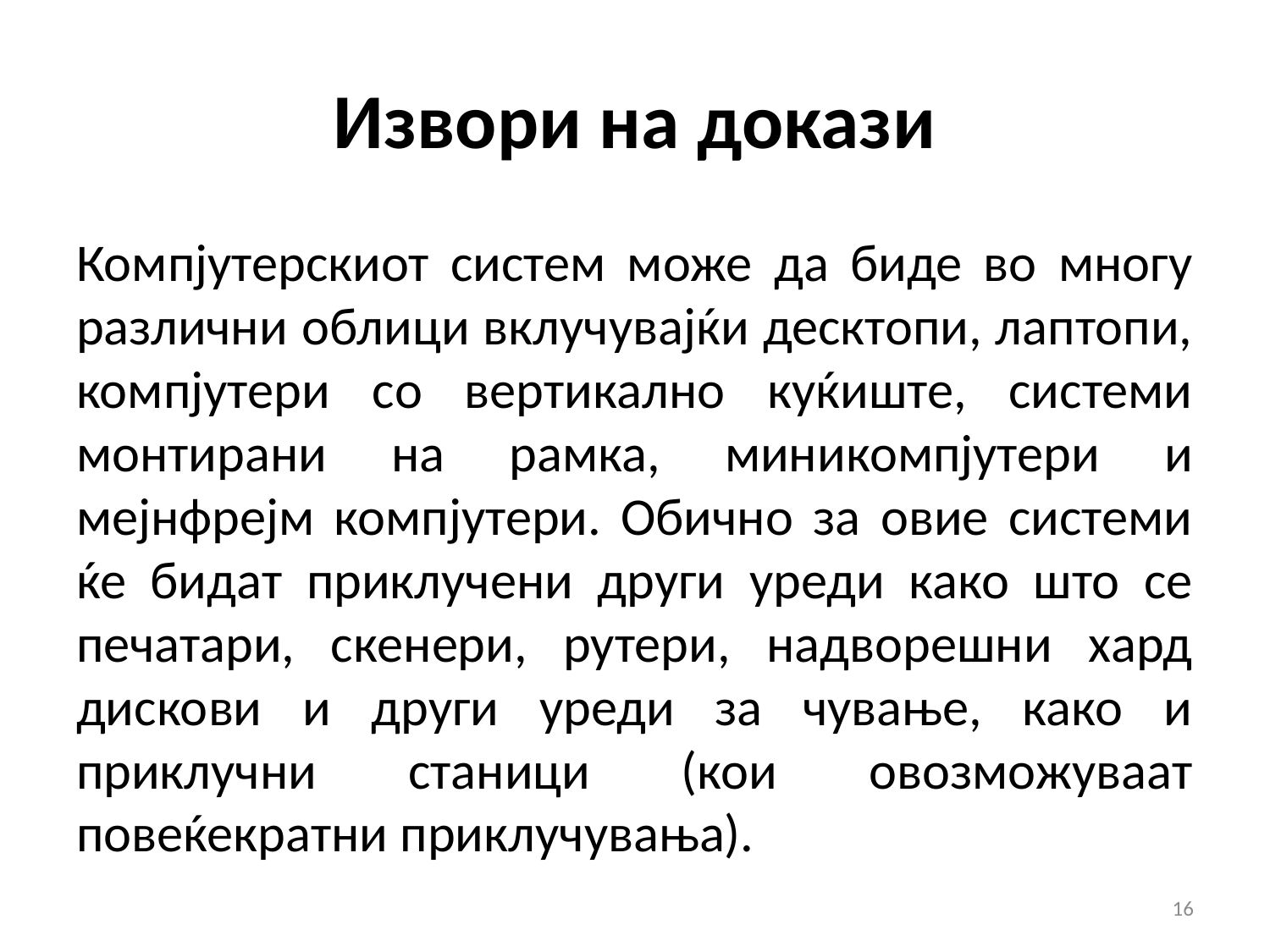

# Извори на докази
Компјутерскиот систем може да биде во многу различни облици вклучувајќи десктопи, лаптопи, компјутери со вертикално куќиште, системи монтирани на рамка, миникомпјутери и мејнфрејм компјутери. Обично за овие системи ќе бидат приклучени други уреди како што се печатари, скенери, рутери, надворешни хард дискови и други уреди за чување, како и приклучни станици (кои овозможуваат повеќекратни приклучувања).

16